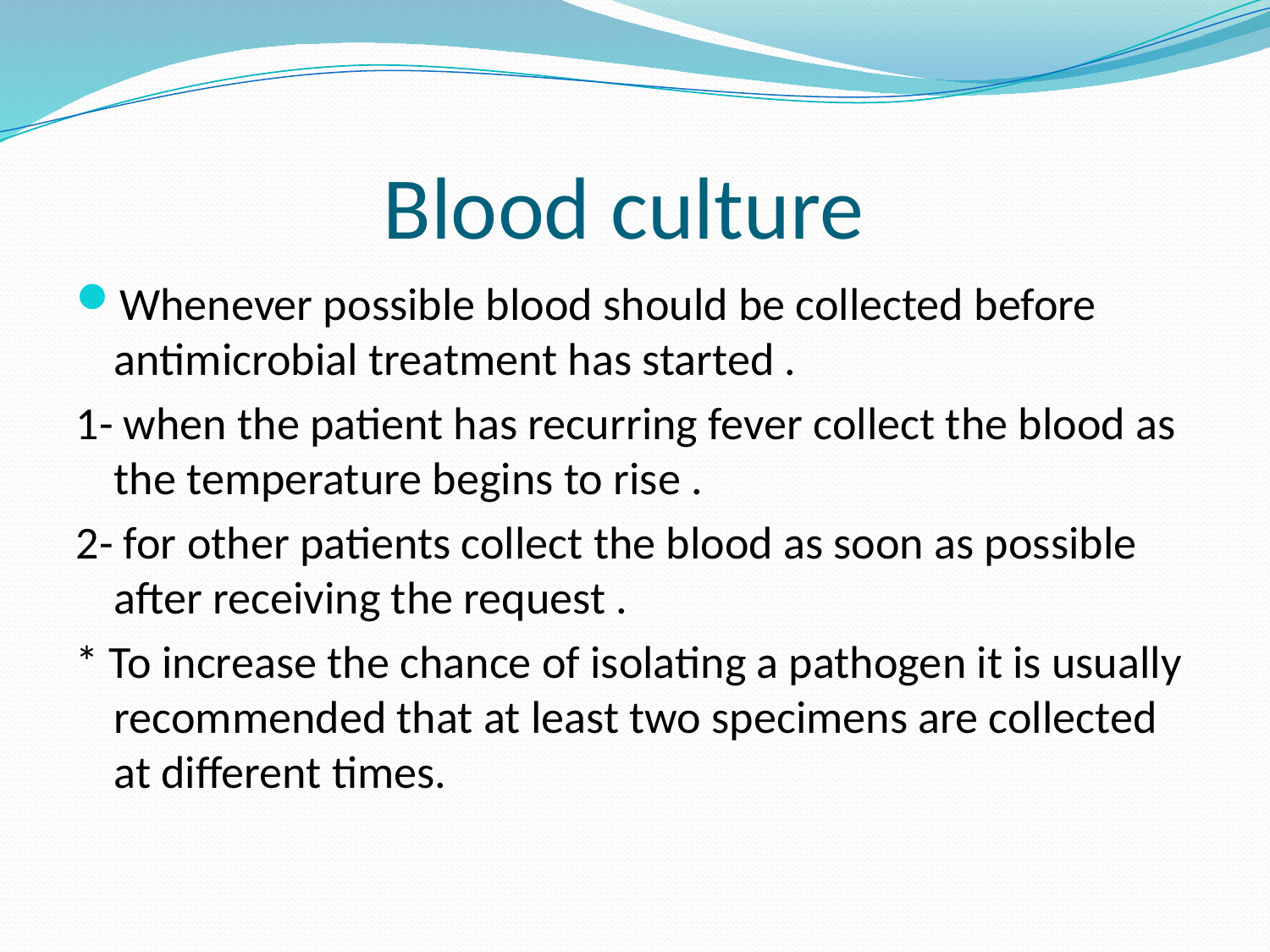

# Blood culture
Whenever possible blood should be collected before antimicrobial treatment has started .
1- when the patient has recurring fever collect the blood as the temperature begins to rise .
2- for other patients collect the blood as soon as possible after receiving the request .
* To increase the chance of isolating a pathogen it is usually recommended that at least two specimens are collected at different times.